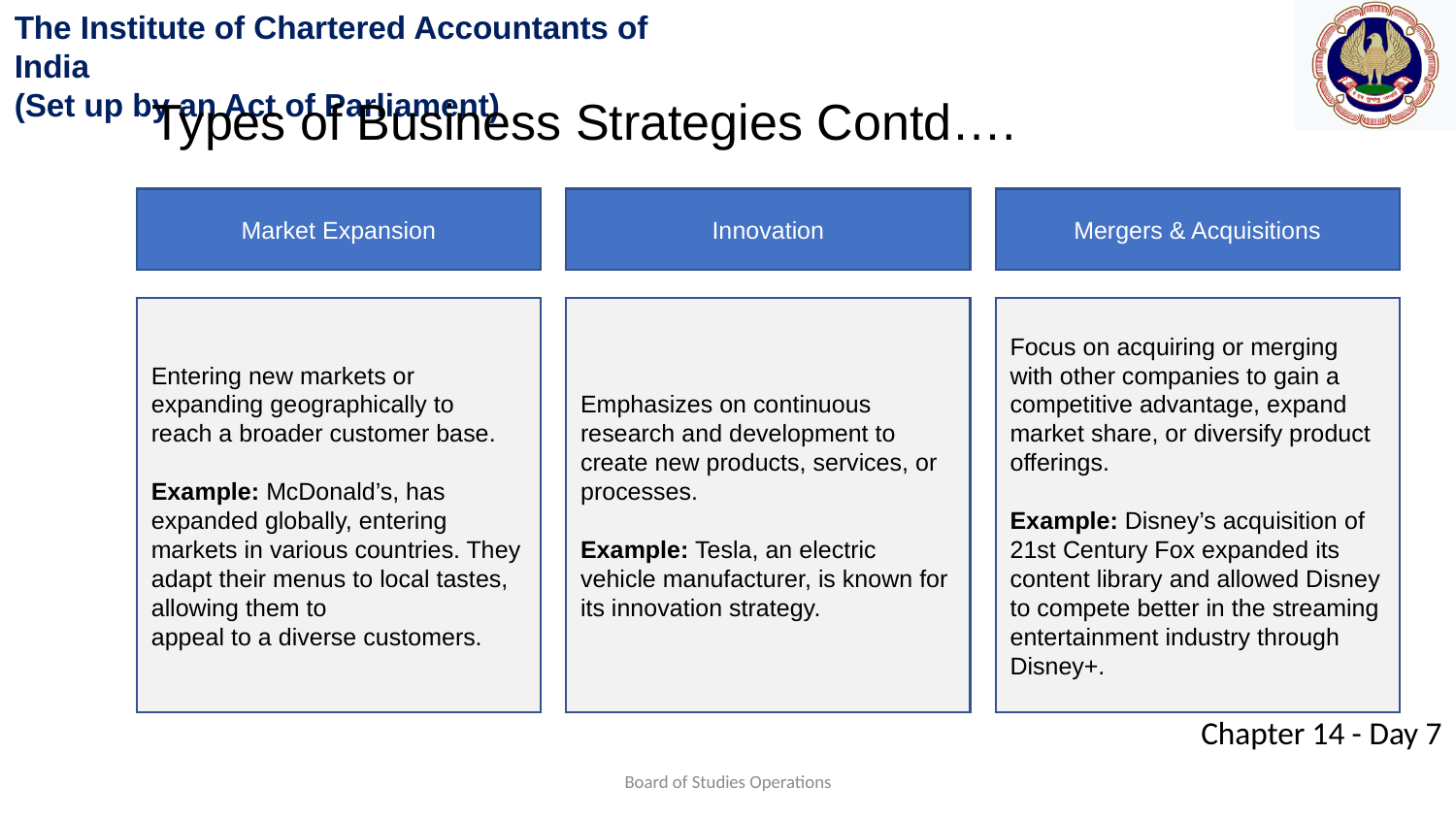

Types of Business Strategies Contd….
Market Expansion
Innovation
Mergers & Acquisitions
Entering new markets or expanding geographically to
reach a broader customer base.

Example: McDonald’s, has expanded globally, entering
markets in various countries. They adapt their menus to local tastes, allowing them to
appeal to a diverse customers.
Emphasizes on continuous research and development to
create new products, services, or processes.

Example: Tesla, an electric vehicle manufacturer, is known for its innovation strategy.
Focus on acquiring or merging with other companies to gain a
competitive advantage, expand market share, or diversify product offerings.

Example: Disney’s acquisition of 21st Century Fox expanded its content library and allowed Disney to compete better in the streaming entertainment industry through Disney+.
Board of Studies Operations